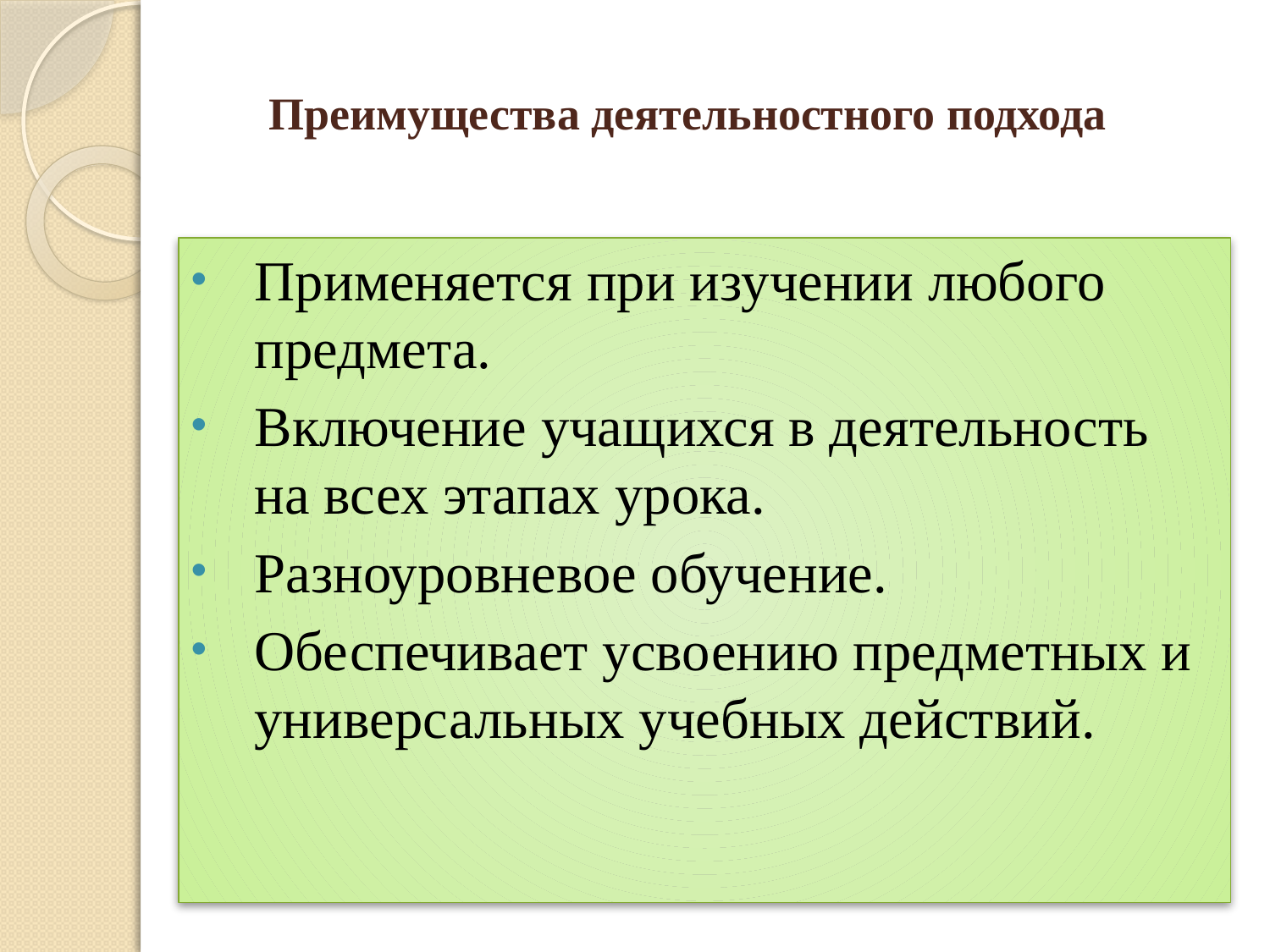

# Преимущества деятельностного подхода
Применяется при изучении любого предмета.
Включение учащихся в деятельность на всех этапах урока.
Разноуровневое обучение.
Обеспечивает усвоению предметных и универсальных учебных действий.